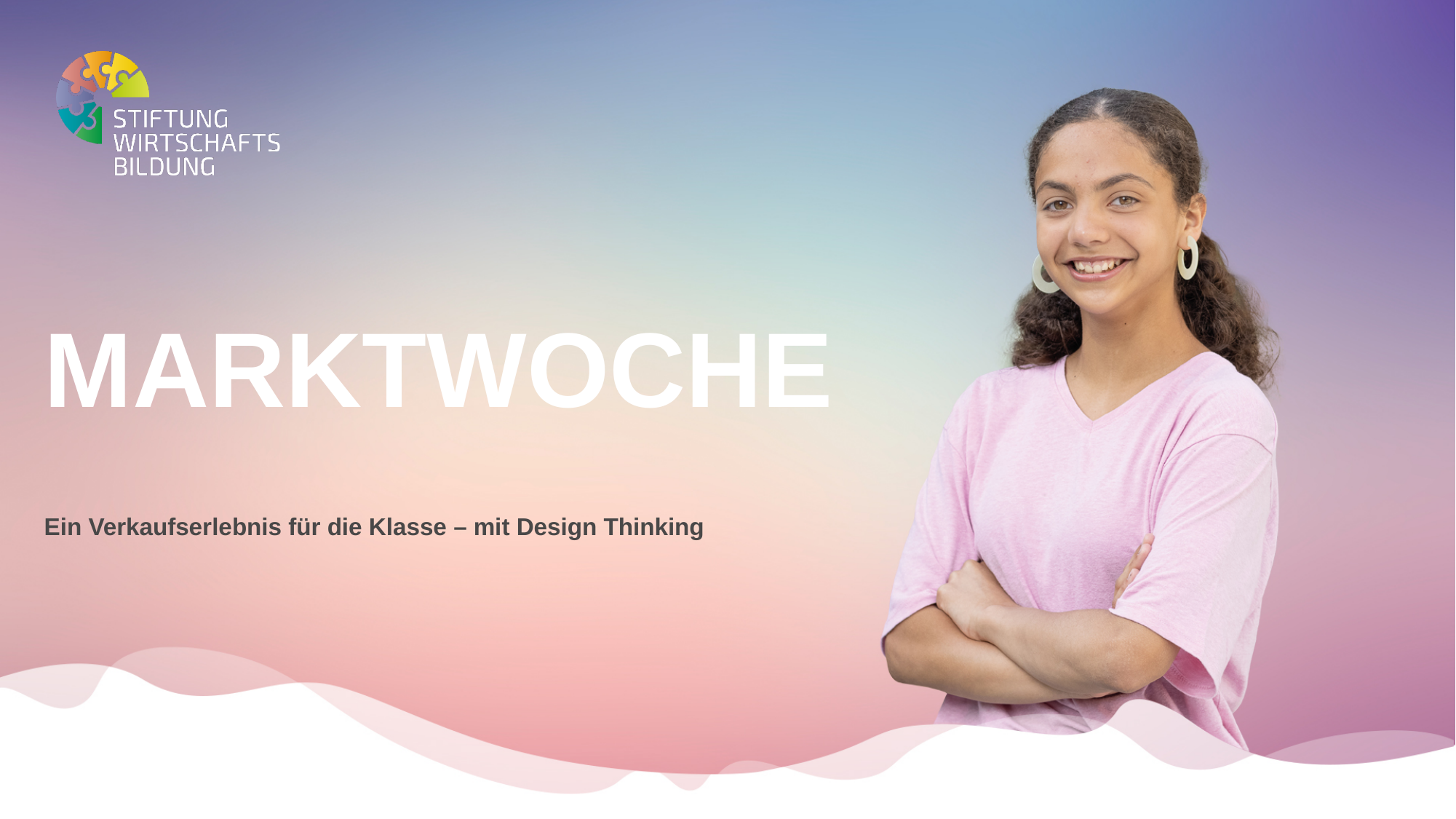

# Marktwoche
Ein Verkaufserlebnis für die Klasse – mit Design Thinking